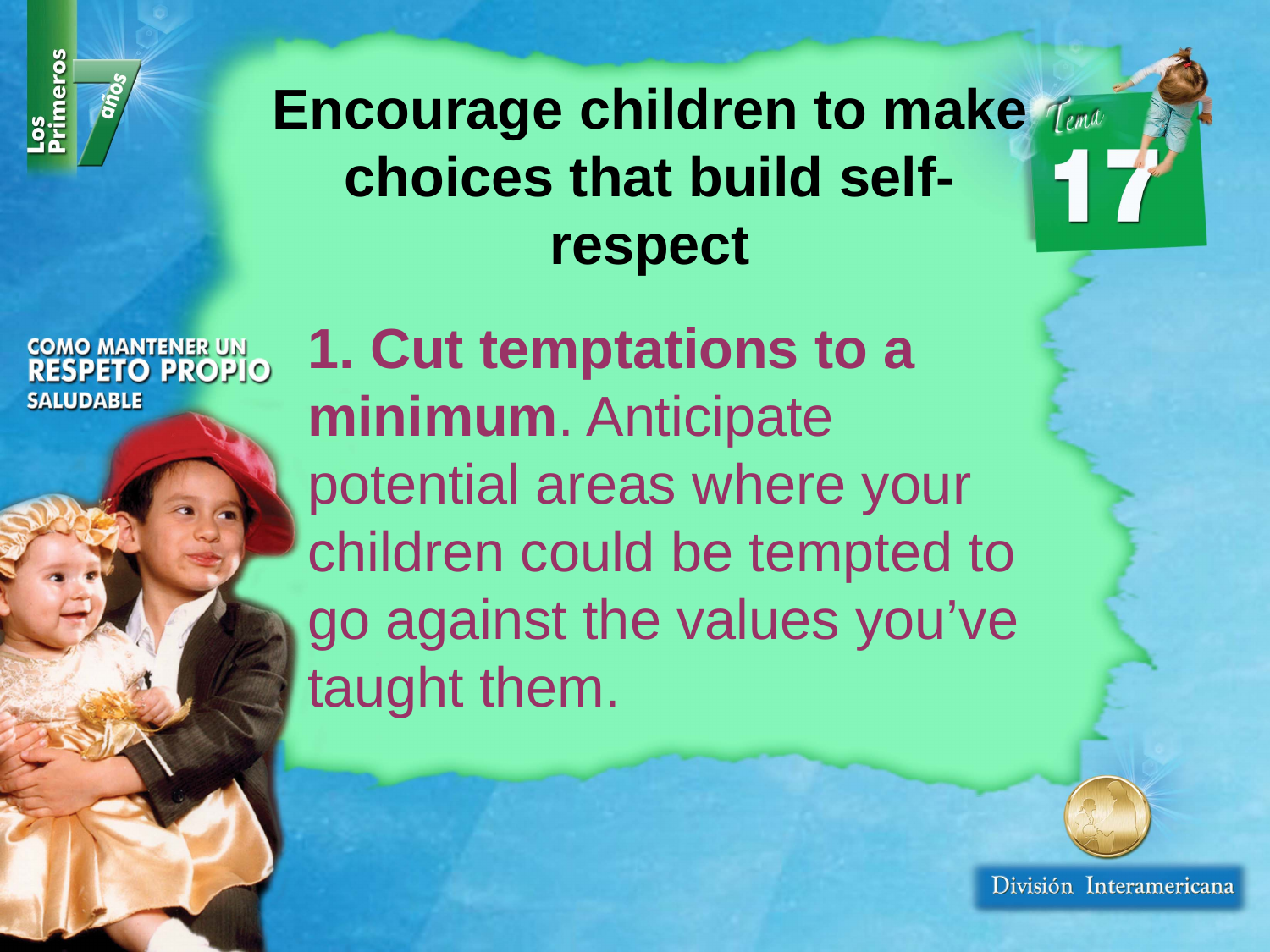

Encourage children to make choices that build self-respect
1. Cut temptations to a minimum. Anticipate potential areas where your children could be tempted to go against the values you’ve taught them.